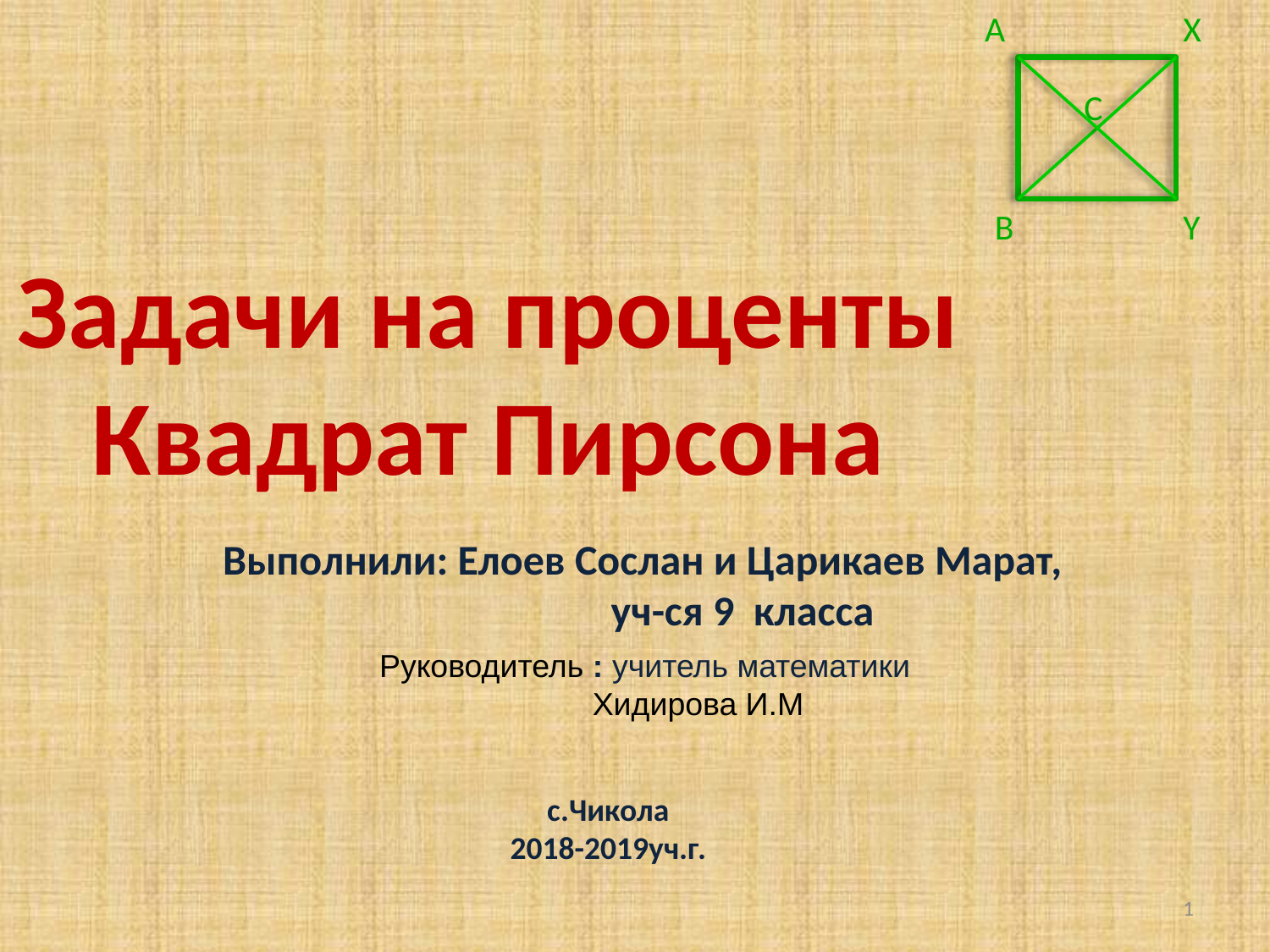

A
X

C
B
Y

Задачи на проценты
Квадрат Пирсона

Выполнили: Елоев Сослан и Царикаев Марат,
                    уч-ся 9  класса

 Руководитель : учитель математики
                                    Хидирова И.М
с.Чикола
2018-2019уч.г.
1